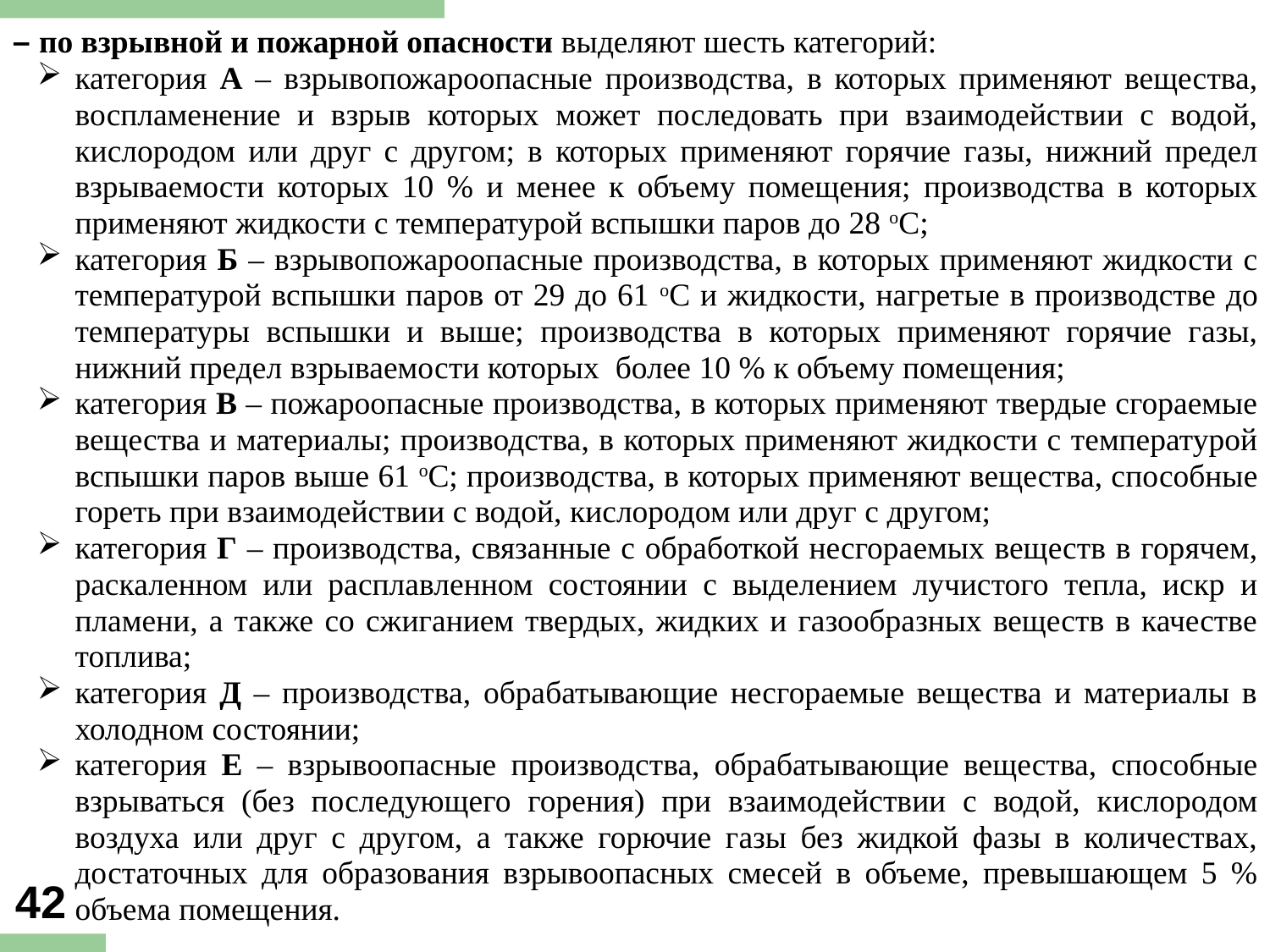

– по взрывной и пожарной опасности выделяют шесть категорий:
категория А – взрывопожароопасные производства, в которых применяют вещества, воспламенение и взрыв которых может последовать при взаимодействии с водой, кислородом или друг с другом; в которых применяют горячие газы, нижний предел взрываемости которых 10 % и менее к объему помещения; производства в которых применяют жидкости с температурой вспышки паров до 28 оС;
категория Б – взрывопожароопасные производства, в которых применяют жидкости с температурой вспышки паров от 29 до 61 оС и жидкости, нагретые в производстве до температуры вспышки и выше; производства в которых применяют горячие газы, нижний предел взрываемости которых  более 10 % к объему помещения;
категория В – пожароопасные производства, в которых применяют твердые сгораемые вещества и материалы; производства, в которых применяют жидкости с температурой вспышки паров выше 61 оС; производства, в которых применяют вещества, способные гореть при взаимодействии с водой, кислородом или друг с другом;
категория Г – производства, связанные с обработкой несгораемых веществ в горячем, раскаленном или расплавленном состоянии с выделением лучистого тепла, искр и пламени, а также со сжиганием твердых, жидких и газообразных веществ в качестве топлива;
категория Д – производства, обрабатывающие несгораемые вещества и материалы в холодном состоянии;
категория Е – взрывоопасные производства, обрабатывающие вещества, способные взрываться (без последующего горения) при взаимодействии с водой, кислородом воздуха или друг с другом, а также горючие газы без жидкой фазы в количествах, достаточных для образования взрывоопасных смесей в объеме, превышающем 5 % объема помещения.
42